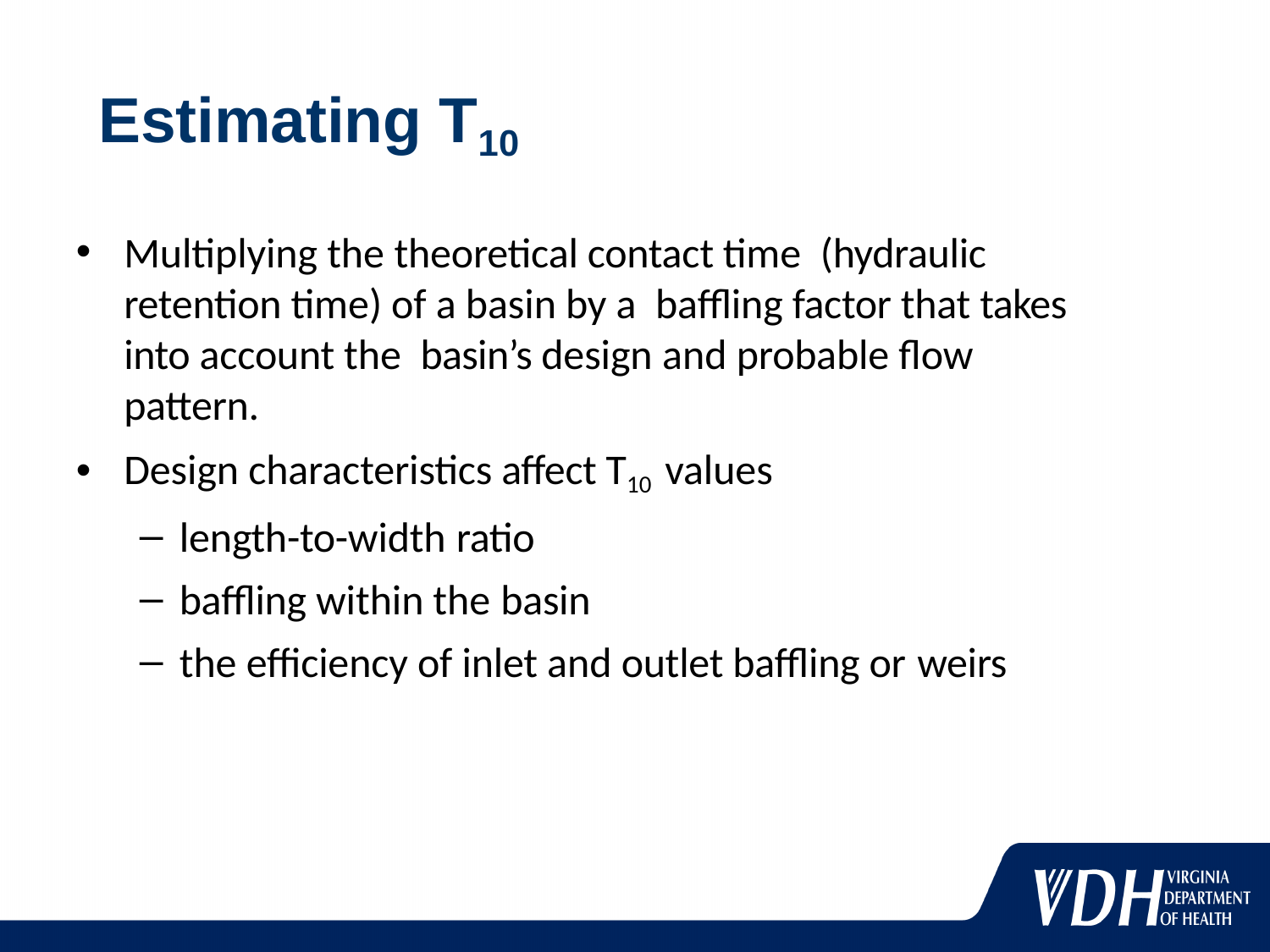

# Estimating T10
Multiplying the theoretical contact time  (hydraulic retention time) of a basin by a  baffling factor that takes into account the  basin’s design and probable flow pattern.
Design characteristics affect T10 values
length-to-width ratio
baffling within the basin
the efficiency of inlet and outlet baffling or weirs